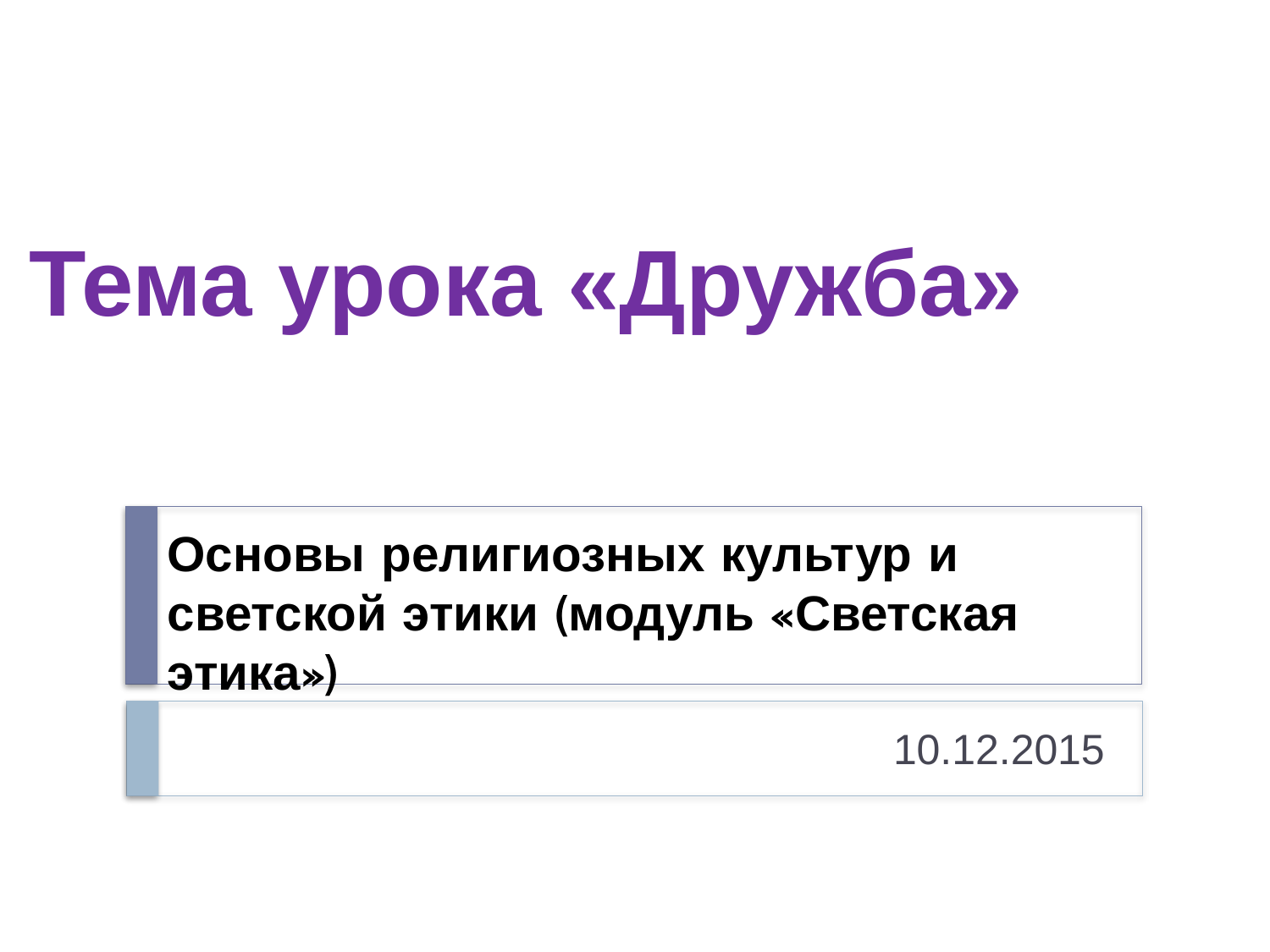

# Тема урока «Дружба»
Основы религиозных культур и светской этики (модуль «Светская этика»)
10.12.2015